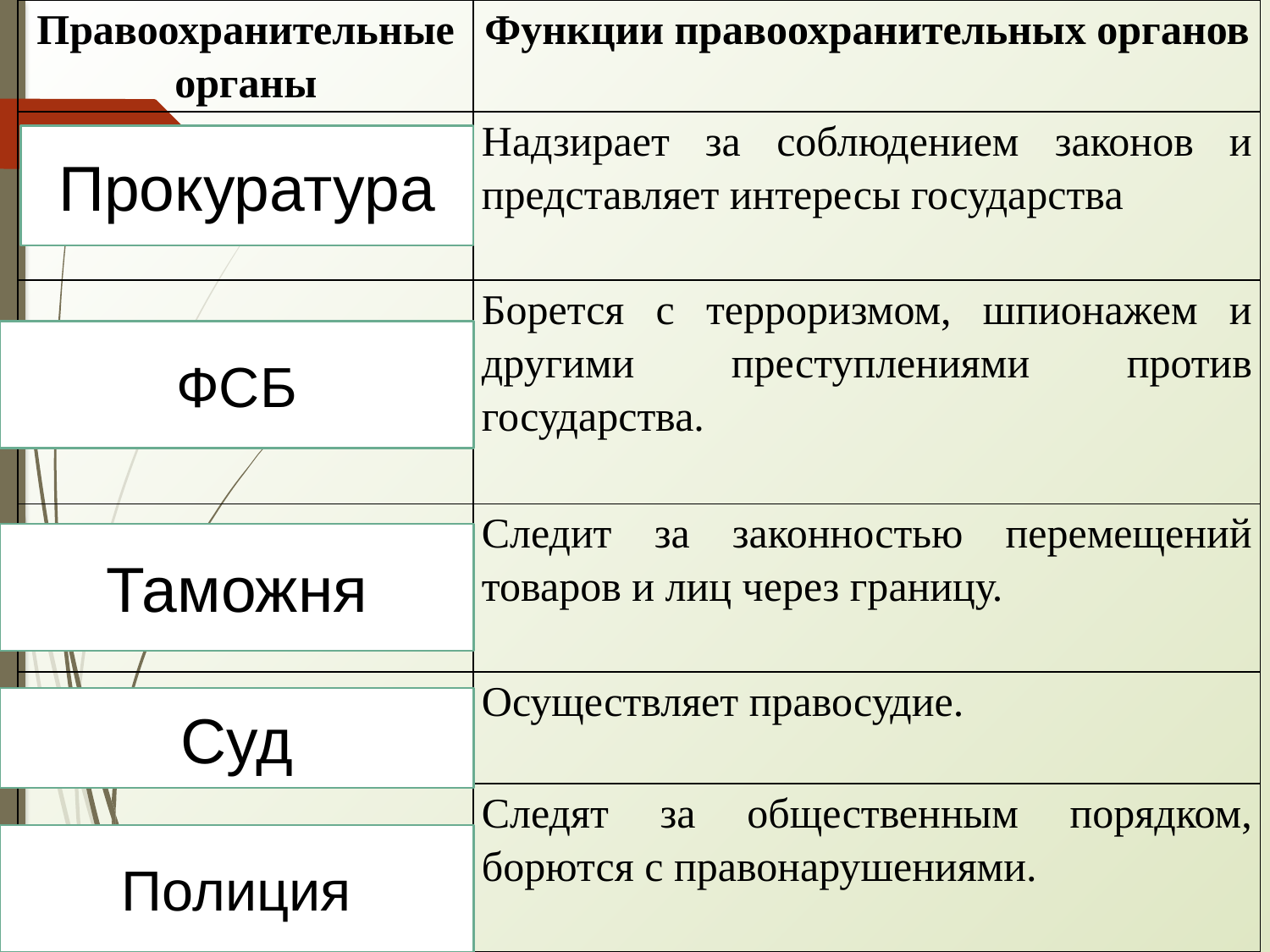

| Правоохранительные органы | Функции правоохранительных органов |
| --- | --- |
|  | Надзирает за соблюдением законов и представляет интересы государства |
|  | Борется с терроризмом, шпионажем и другими преступлениями против государства. |
|  | Следит за законностью перемещений товаров и лиц через границу. |
|  | Осуществляет правосудие. |
|  | Следят за общественным порядком, борются с правонарушениями. |
Прокуратура
ФСБ
Таможня
Суд
Полиция